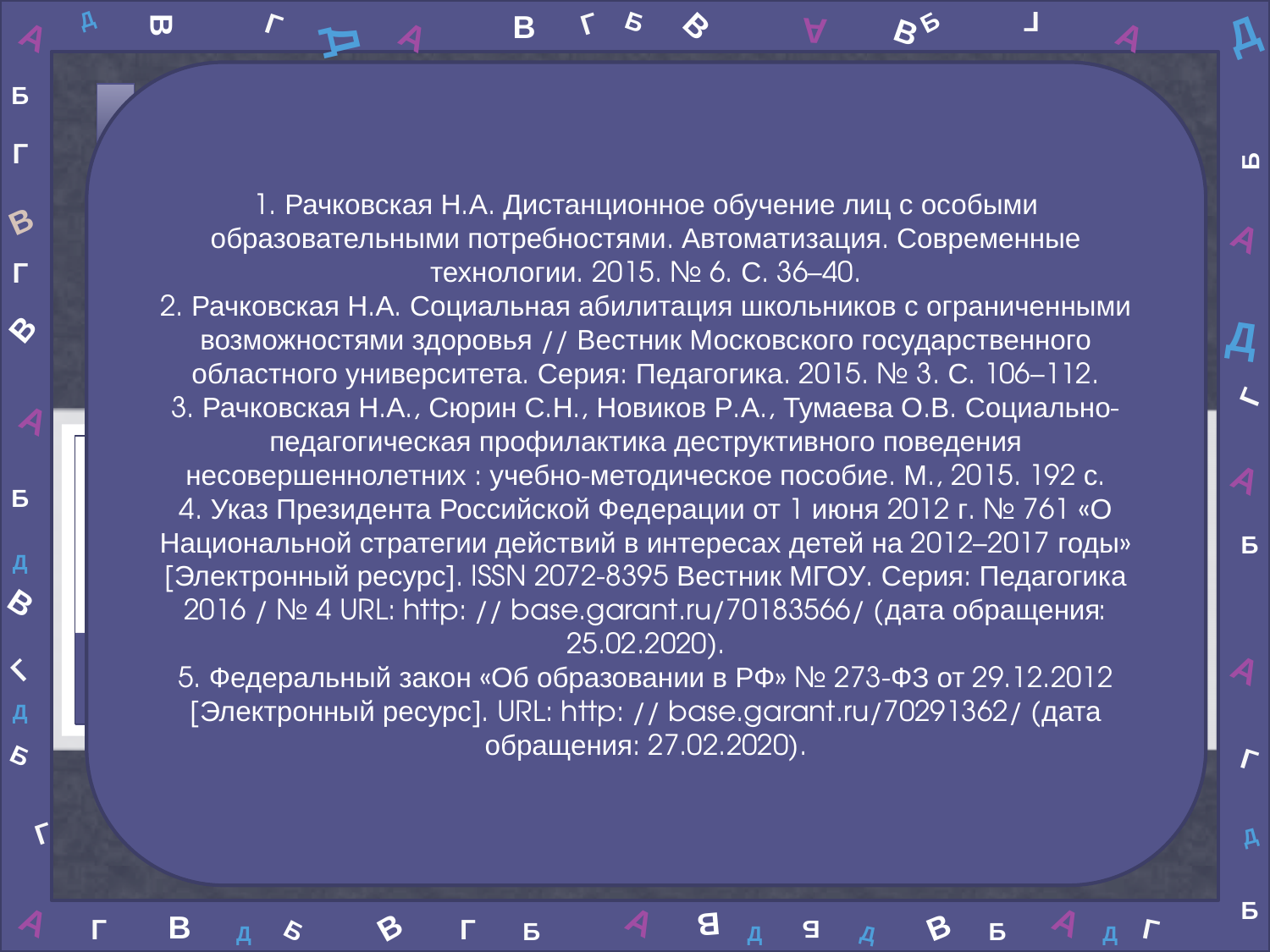

Д
В
Г
В
Г
Б
В
Б
Г
Д
Д
А
А
А
А
В
1. Рачковская Н.А. Дистанционное обучение лиц с особыми образовательными потребностями. Автоматизация. Современные технологии. 2015. № 6. С. 36–40.
2. Рачковская Н.А. Социальная абилитация школьников с ограниченными возможностями здоровья // Вестник Московского государственного областного университета. Серия: Педагогика. 2015. № 3. С. 106–112.
3. Рачковская Н.А., Сюрин С.Н., Новиков Р.А., Тумаева О.В. Социально-педагогическая профилактика деструктивного поведения несовершеннолетних : учебно-методическое пособие. М., 2015. 192 с.
4. Указ Президента Российской Федерации от 1 июня 2012 г. № 761 «О Национальной стратегии действий в интересах детей на 2012–2017 годы» [Электронный ресурс]. ISSN 2072-8395 Вестник МГОУ. Серия: Педагогика 2016 / № 4 URL: http: // base.garant.ru/70183566/ (дата обращения: 25.02.2020).
5. Федеральный закон «Об образовании в РФ» № 273-ФЗ от 29.12.2012 [Электронный ресурс]. URL: http: // base.garant.ru/70291362/ (дата обращения: 27.02.2020).
Б

#
Г
Б
В
А
Г
В
Д
Г
А
А
Б
Б
Д
В

А
Г
Д
Б
Г
|  |
| --- |
|  |
Г
Д
Б
А
А
А
В
В
В
В
Г
Г
Г
Б
Б
Б
Б
Д
Д
Д
Д